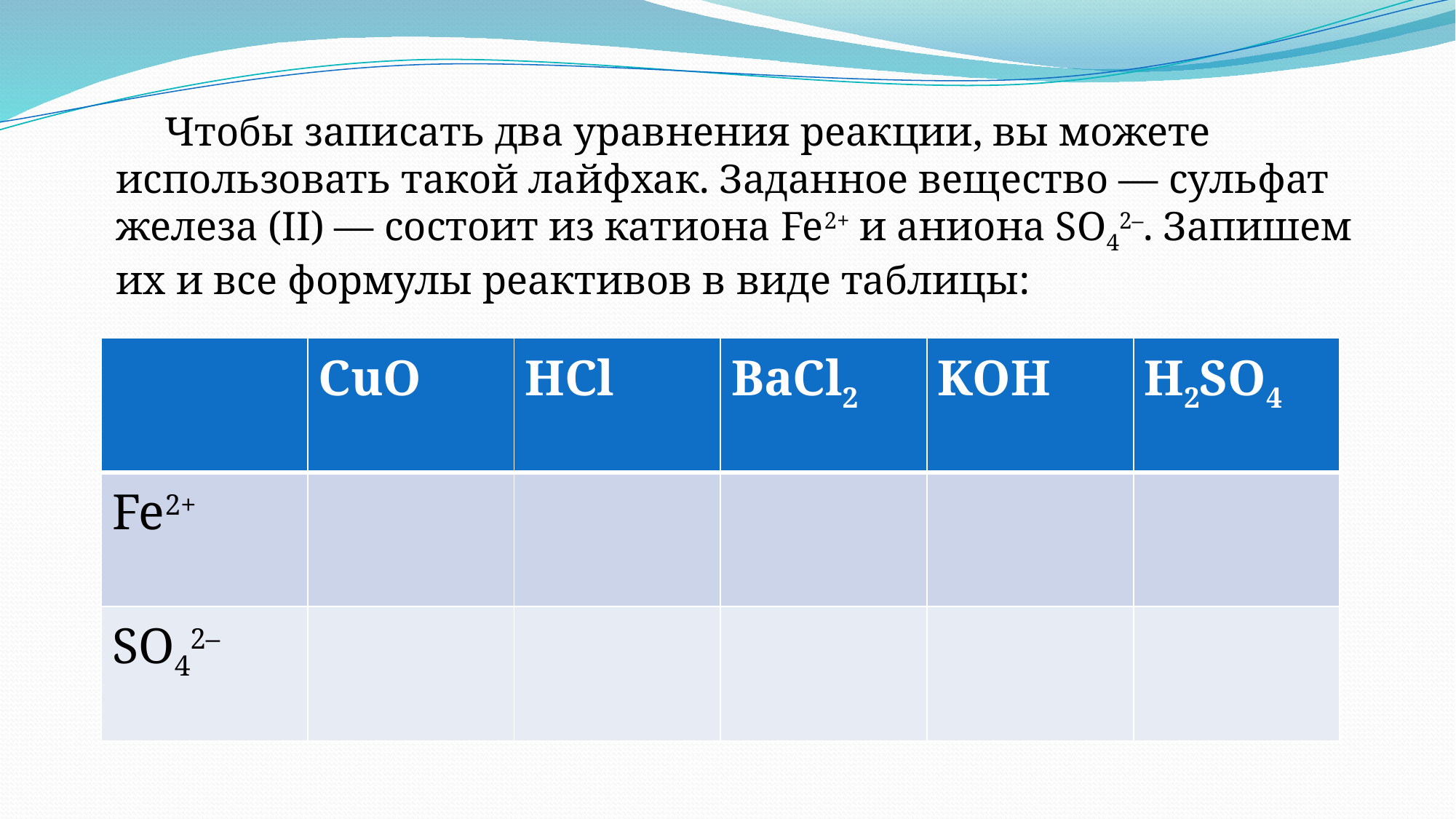

Чтобы записать два уравнения реакции, вы можете использовать такой лайфхак. Заданное вещество — сульфат железа (II) — состоит из катиона Fe2+ и аниона SO42–. Запишем их и все формулы реактивов в виде таблицы:

|  | CuO | HCl | BaCl2 | KOH | H2SO4 |
| --- | --- | --- | --- | --- | --- |
| Fe2+ |  |  |  |  |  |
| SO42– |  |  |  |  |  |